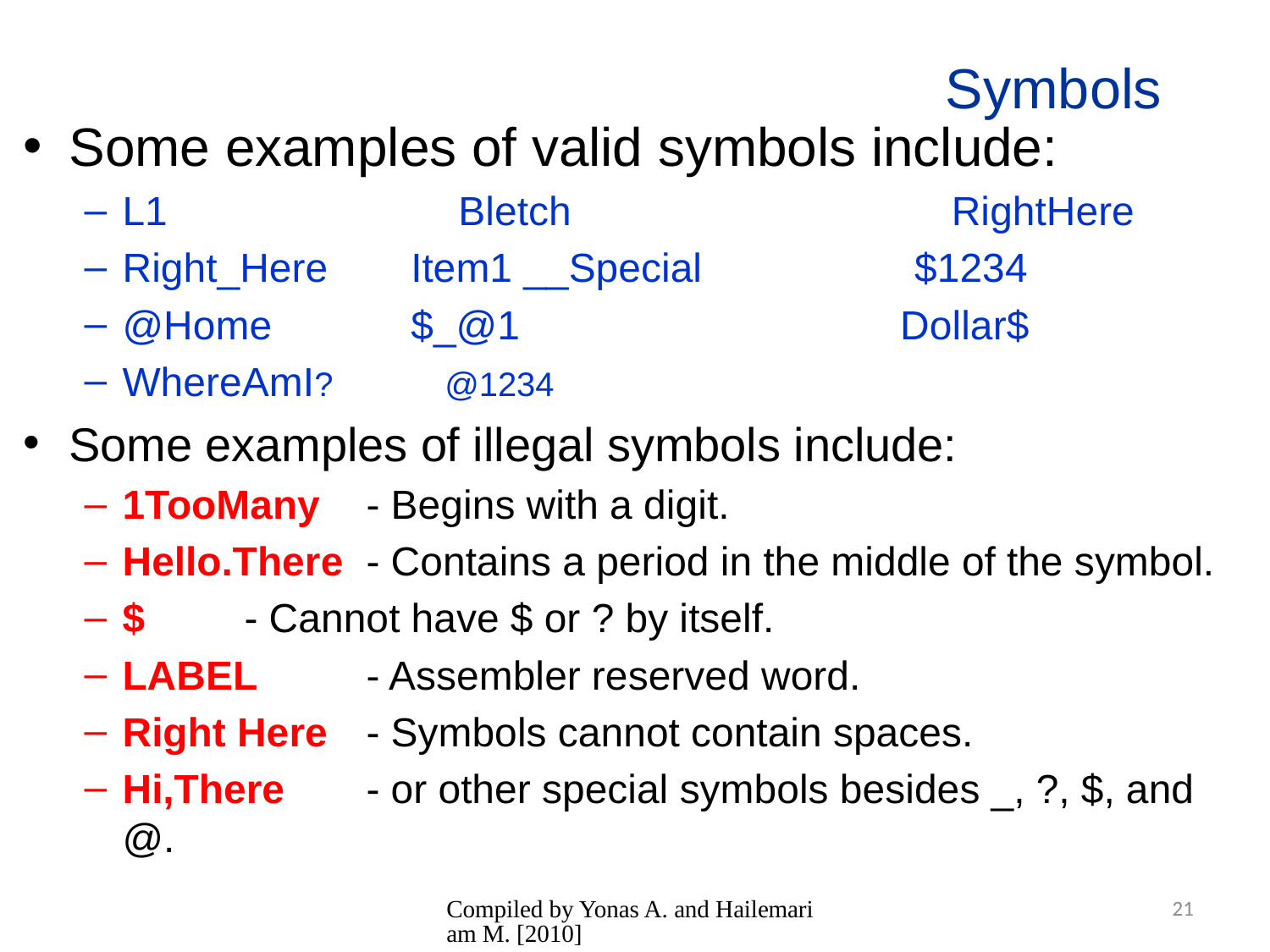

# Symbols
Some examples of valid symbols include:
L1                          Bletch                                  RightHere
Right_Here 	    Item1 __Special                   $1234
@Home		    $_@1                                  Dollar$
WhereAmI?            @1234
Some examples of illegal symbols include:
1TooMany 	- Begins with a digit.
Hello.There	- Contains a period in the middle of the symbol.
$ 			- Cannot have $ or ? by itself.
LABEL 		- Assembler reserved word.
Right Here	- Symbols cannot contain spaces.
Hi,There 	- or other special symbols besides _, ?, $, and @.

Compiled by Yonas A. and Hailemariam M. [2010]
21